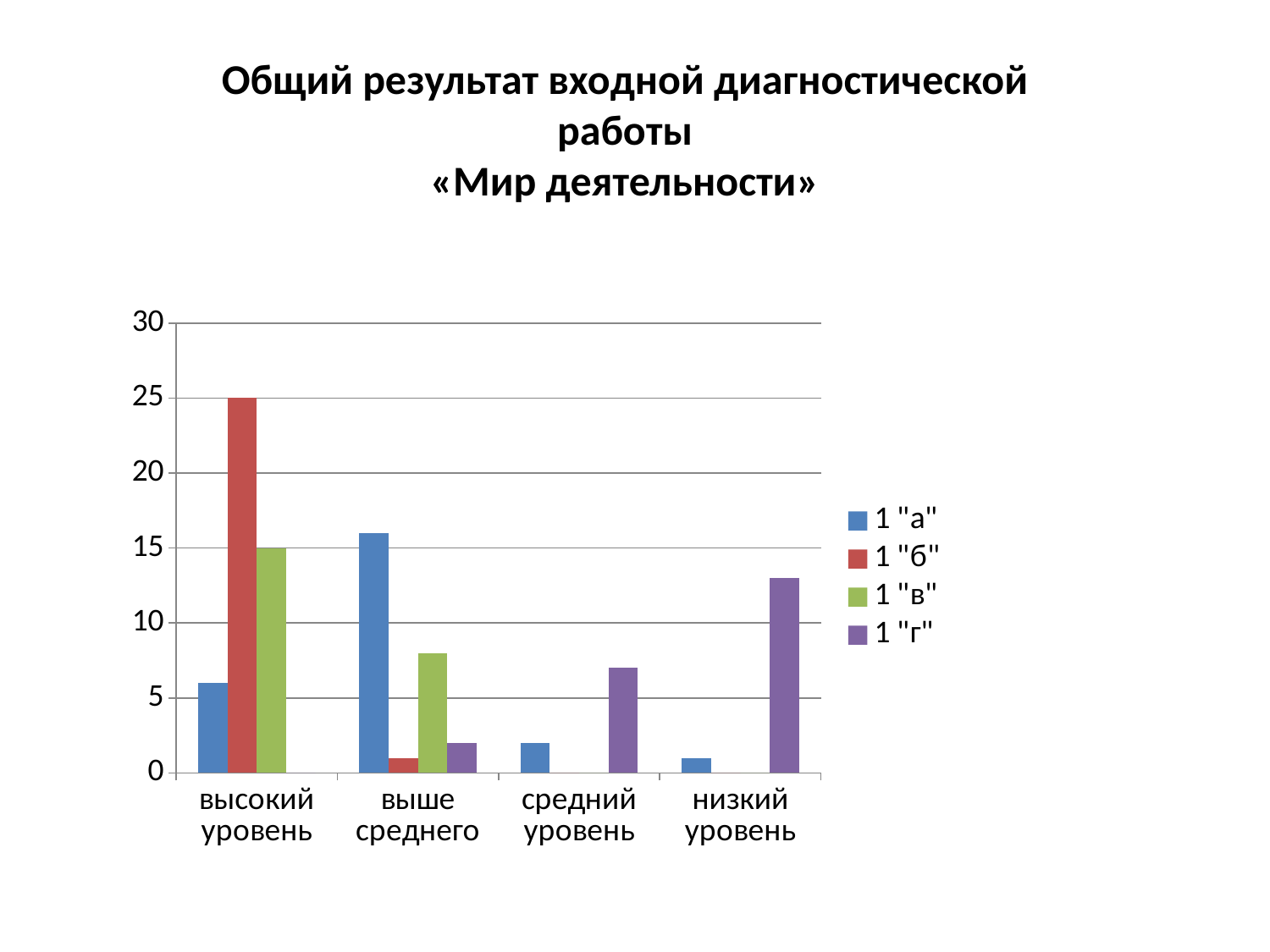

Общий результат входной диагностической работы
«Мир деятельности»

### Chart

| Category | 1 "а" | 1 "б" | 1 "в" | 1 "г" |
|---|---|---|---|---|
| высокий уровень | 6.0 | 25.0 | 15.0 | 0.0 |
| выше среднего | 16.0 | 1.0 | 8.0 | 2.0 |
| средний уровень | 2.0 | 0.0 | 0.0 | 7.0 |
| низкий уровень | 1.0 | 0.0 | 0.0 | 13.0 |